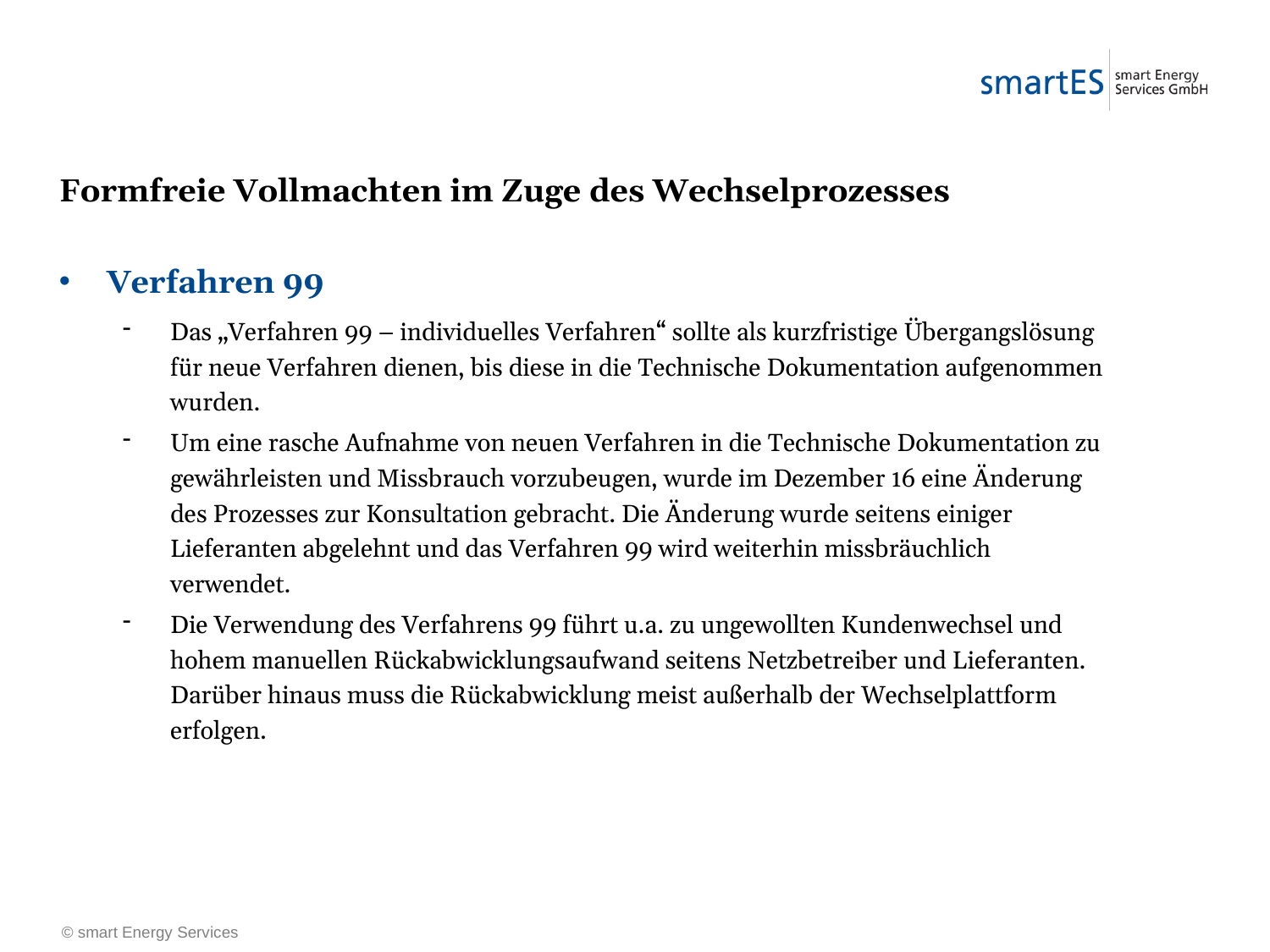

# Formfreie Vollmachten im Zuge des Wechselprozesses
Verfahren 99
Das „Verfahren 99 – individuelles Verfahren“ sollte als kurzfristige Übergangslösung  für neue Verfahren dienen, bis diese in die Technische Dokumentation aufgenommen wurden.
Um eine rasche Aufnahme von neuen Verfahren in die Technische Dokumentation zu gewährleisten und Missbrauch vorzubeugen, wurde im Dezember 16 eine Änderung des Prozesses zur Konsultation gebracht. Die Änderung wurde seitens einiger Lieferanten abgelehnt und das Verfahren 99 wird weiterhin missbräuchlich verwendet.
Die Verwendung des Verfahrens 99 führt u.a. zu ungewollten Kundenwechsel und hohem manuellen Rückabwicklungsaufwand seitens Netzbetreiber und Lieferanten. Darüber hinaus muss die Rückabwicklung meist außerhalb der Wechselplattform erfolgen.